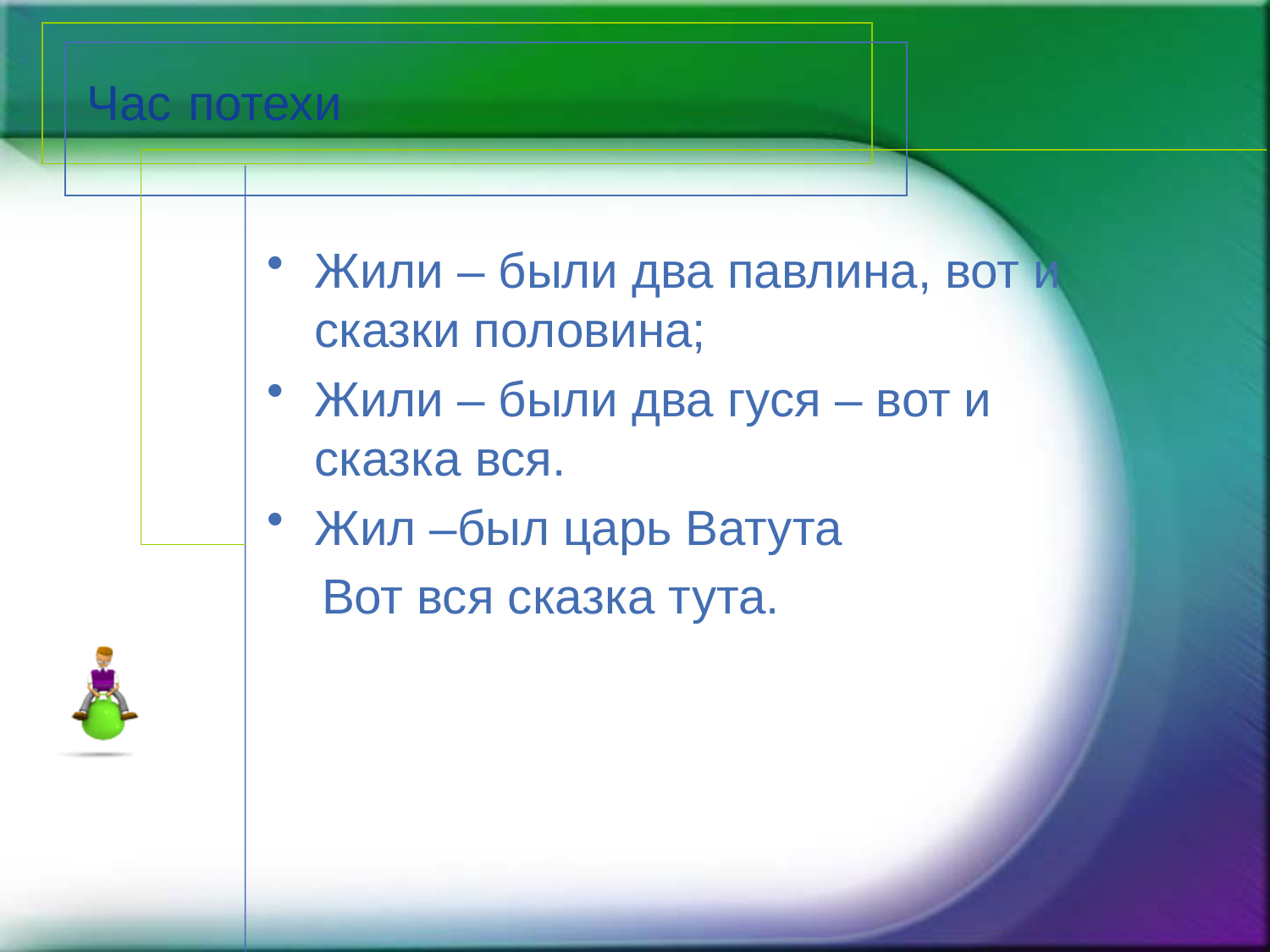

# Час потехи
Жили – были два павлина, вот и сказки половина;
Жили – были два гуся – вот и сказка вся.
Жил –был царь Ватута
    Вот вся сказка тута.